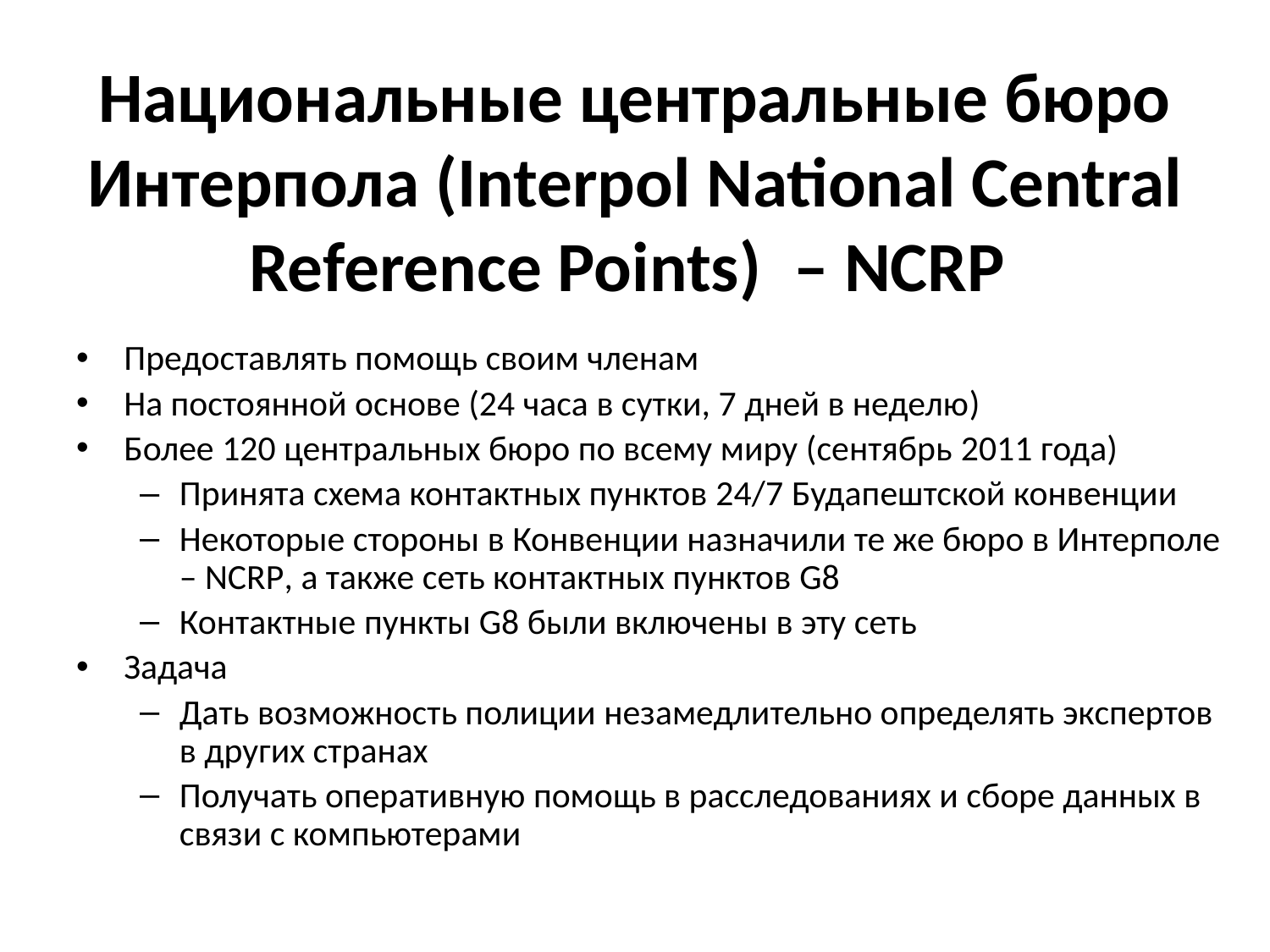

# Национальные центральные бюро Интерпола (Interpol National Central Reference Points)  – NCRP
Предоставлять помощь своим членам
На постоянной основе (24 часа в сутки, 7 дней в неделю)
Более 120 центральных бюро по всему миру (сентябрь 2011 года)
Принята схема контактных пунктов 24/7 Будапештской конвенции
Некоторые стороны в Конвенции назначили те же бюро в Интерполе – NCRP, а также сеть контактных пунктов G8
Контактные пункты G8 были включены в эту сеть
Задача
Дать возможность полиции незамедлительно определять экспертов в других странах
Получать оперативную помощь в расследованиях и сборе данных в связи с компьютерами